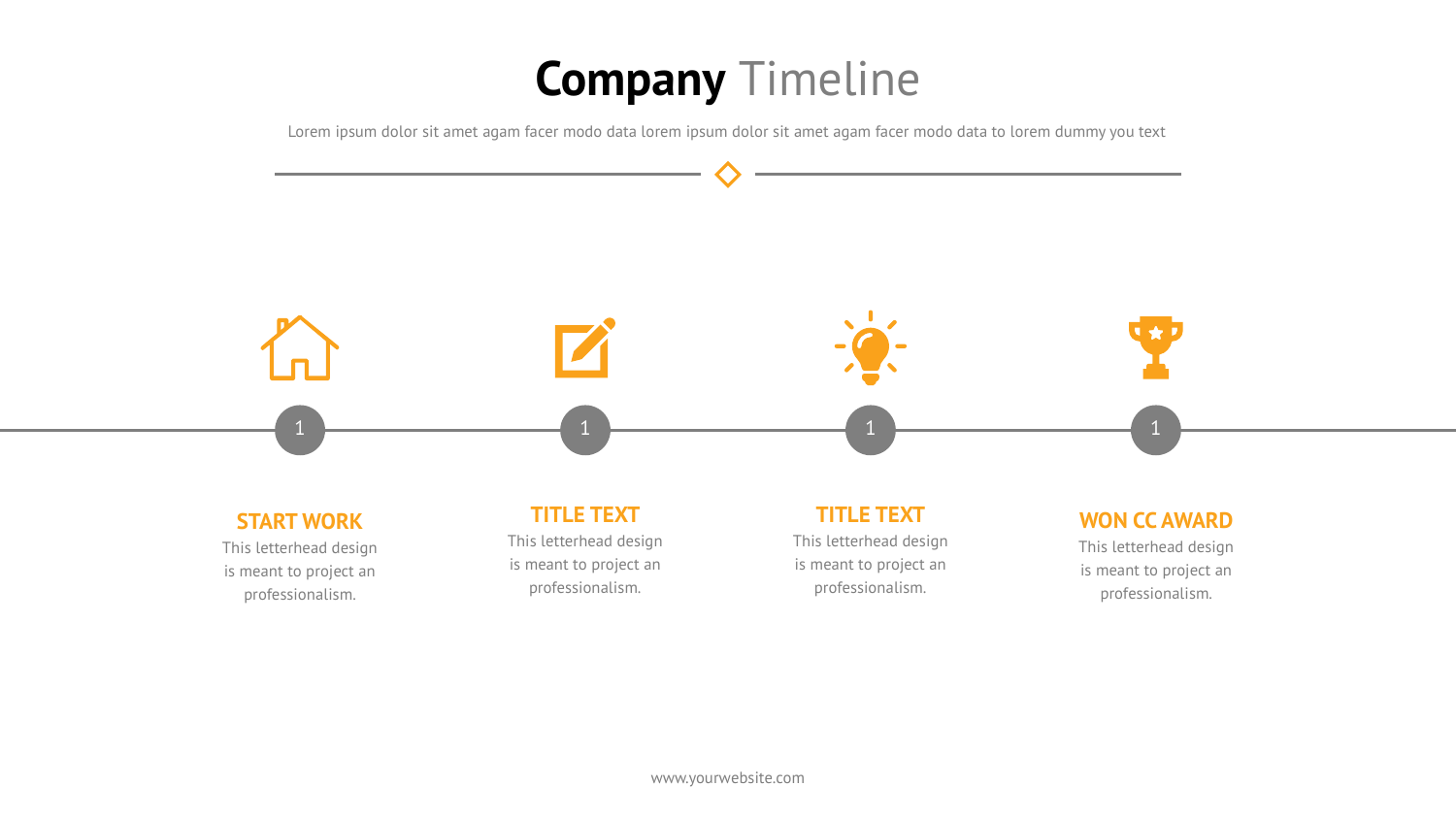

# Company Timeline
7
Lorem ipsum dolor sit amet agam facer modo data lorem ipsum dolor sit amet agam facer modo data to lorem dummy you text

1
1
1
1
TITLE TEXT
TITLE TEXT
WON CC AWARD
START WORK
This letterhead design is meant to project an professionalism.
This letterhead design is meant to project an professionalism.
This letterhead design is meant to project an professionalism.
This letterhead design is meant to project an professionalism.
www.yourwebsite.com